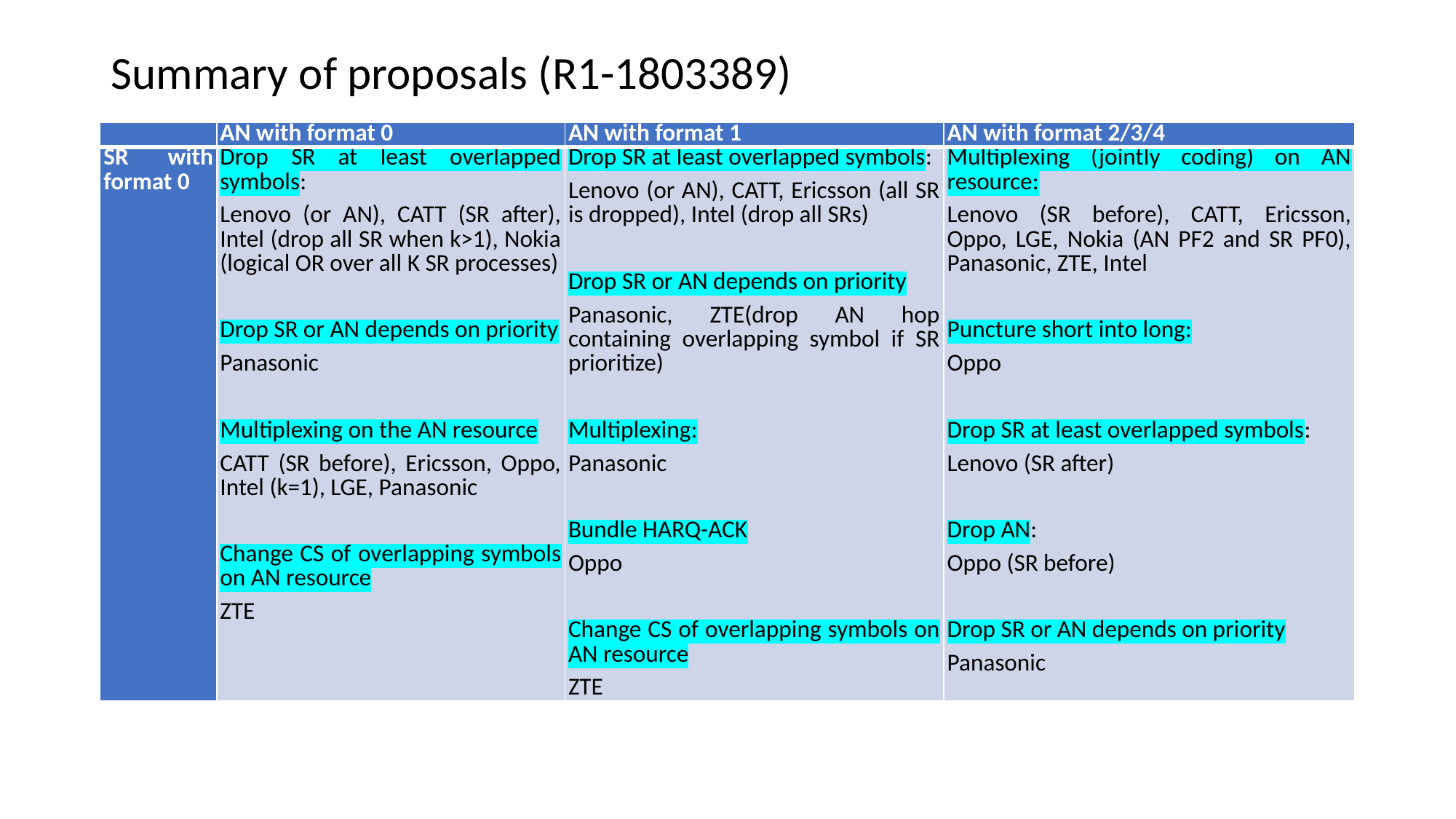

# Summary of proposals (R1-1803389)
|  | AN with format 0 | AN with format 1 | AN with format 2/3/4 |
| --- | --- | --- | --- |
| SR with format 0 | Drop SR at least overlapped symbols: Lenovo (or AN), CATT (SR after), Intel (drop all SR when k>1), Nokia (logical OR over all K SR processes)   Drop SR or AN depends on priority Panasonic   Multiplexing on the AN resource CATT (SR before), Ericsson, Oppo, Intel (k=1), LGE, Panasonic   Change CS of overlapping symbols on AN resource ZTE | Drop SR at least overlapped symbols: Lenovo (or AN), CATT, Ericsson (all SR is dropped), Intel (drop all SRs)   Drop SR or AN depends on priority Panasonic, ZTE(drop AN hop containing overlapping symbol if SR prioritize)   Multiplexing: Panasonic   Bundle HARQ-ACK Oppo   Change CS of overlapping symbols on AN resource ZTE | Multiplexing (jointly coding) on AN resource: Lenovo (SR before), CATT, Ericsson, Oppo, LGE, Nokia (AN PF2 and SR PF0), Panasonic, ZTE, Intel   Puncture short into long: Oppo   Drop SR at least overlapped symbols: Lenovo (SR after)   Drop AN: Oppo (SR before)   Drop SR or AN depends on priority Panasonic |